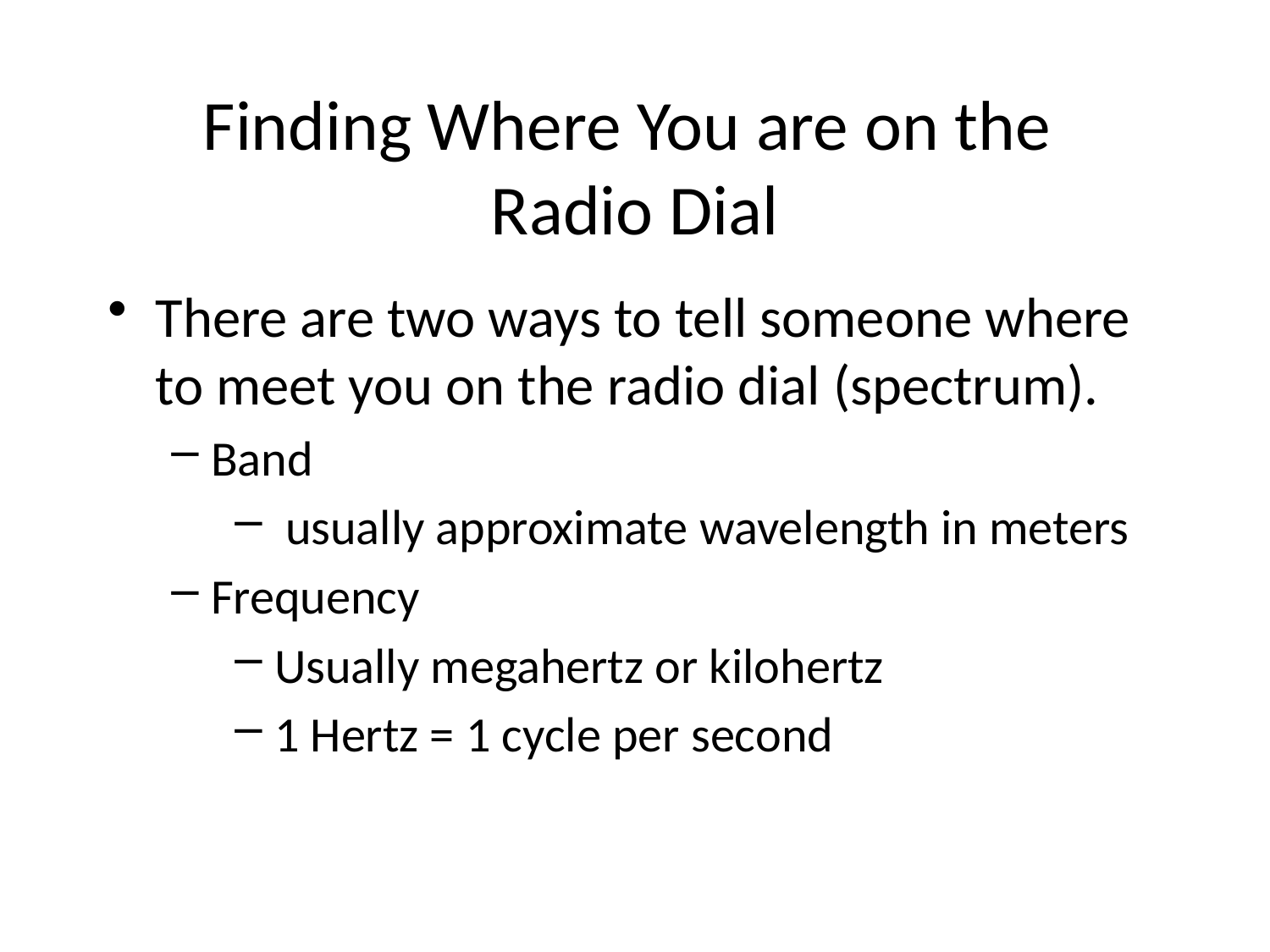

Finding Where You are on the
Radio Dial
There are two ways to tell someone where to meet you on the radio dial (spectrum).
Band
 usually approximate wavelength in meters
Frequency
Usually megahertz or kilohertz
1 Hertz = 1 cycle per second